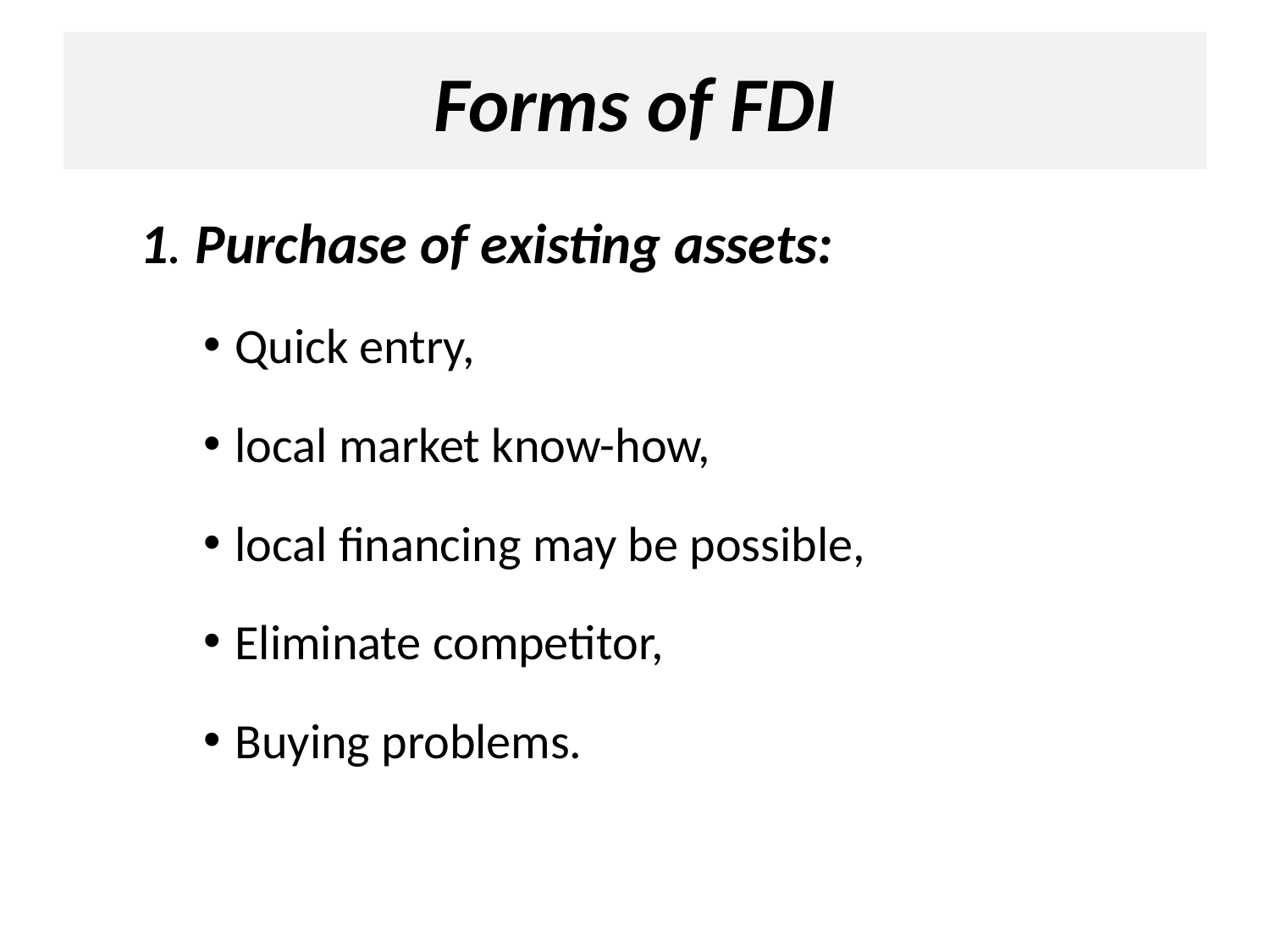

# Forms of FDI
1. Purchase of existing assets:
Quick entry,
local market know-how,
local financing may be possible,
Eliminate competitor,
Buying problems.